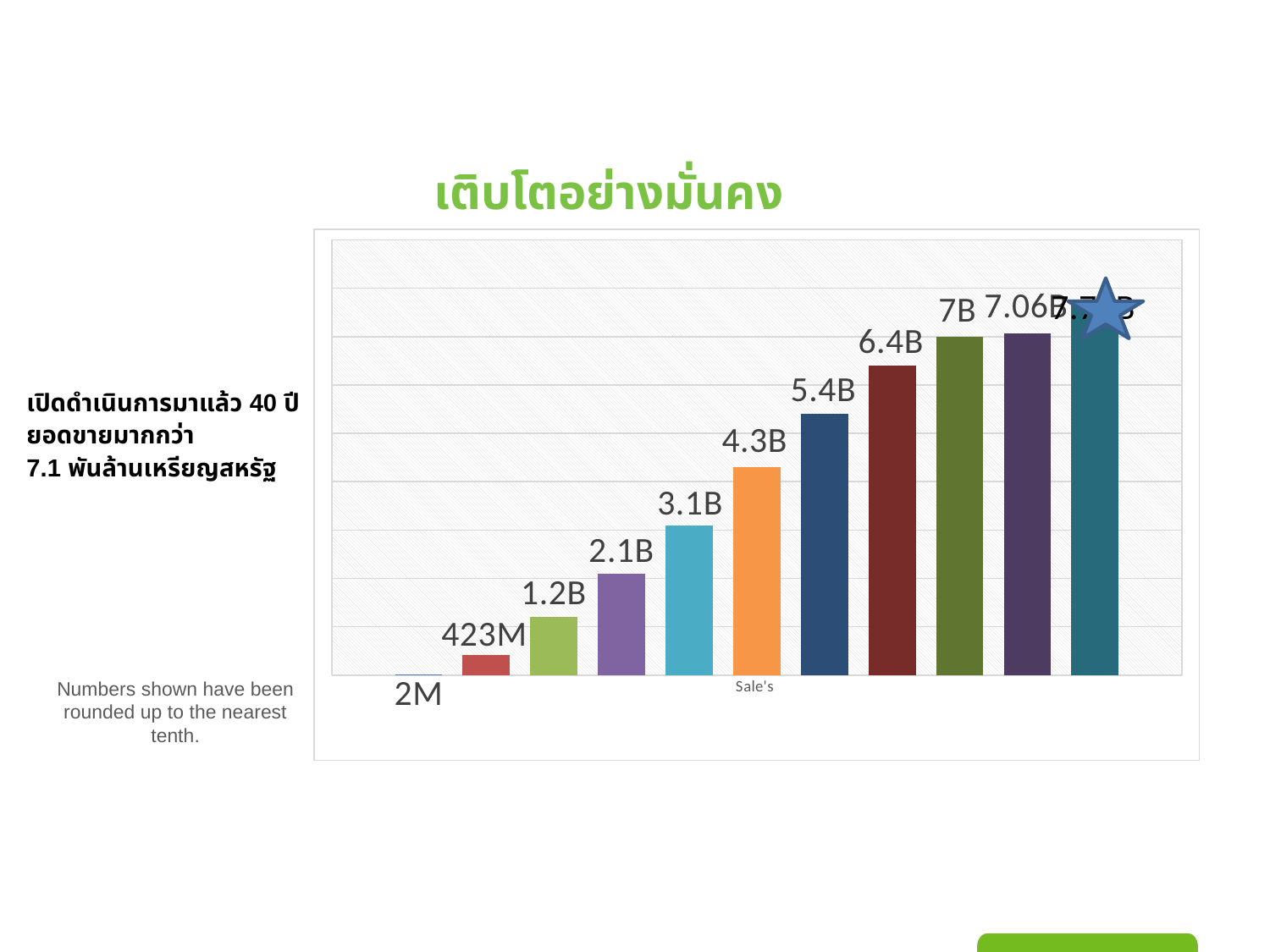

เติบโตอย่างมั่นคง

### Chart

| Category | 1980 | 1984 | 1996 | 2004 | 2006 | 2010 | 2011 | 2012 | 2015 | 2017 | 2018 |
|---|---|---|---|---|---|---|---|---|---|---|---|
| Sale's  | 20.0 | 423.0 | 1200.0 | 2100.0 | 3100.0 | 4300.0 | 5400.0 | 6400.0 | 7000.0 | 7060.0 | 7710.0 |
เปิดดำเนินการมาแล้ว 40 ปี
ยอดขายมากกว่า
7.1 พันล้านเหรียญสหรัฐ
Numbers shown have been rounded up to the nearest tenth.